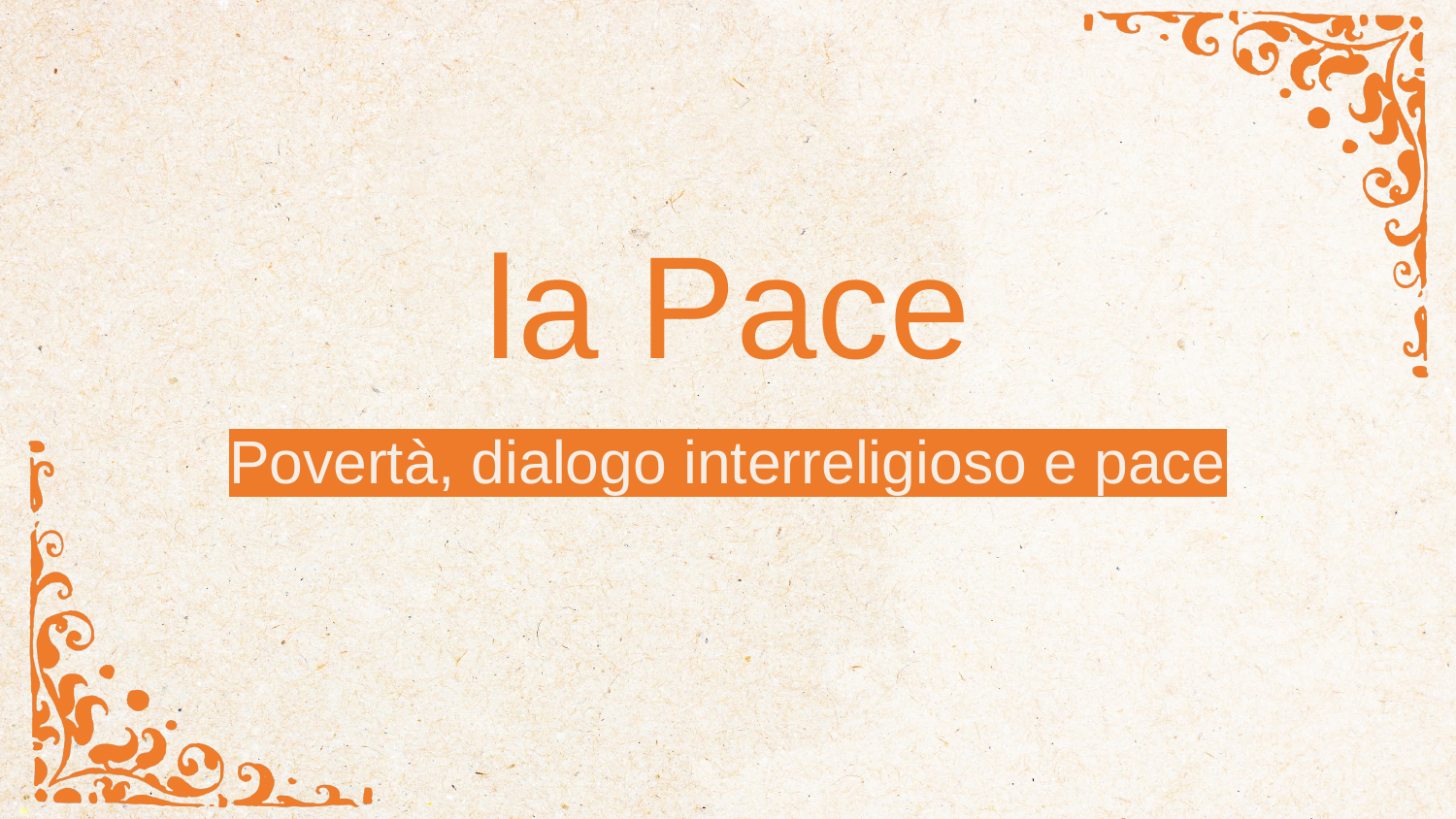

la Pace
Povertà, dialogo interreligioso e pace